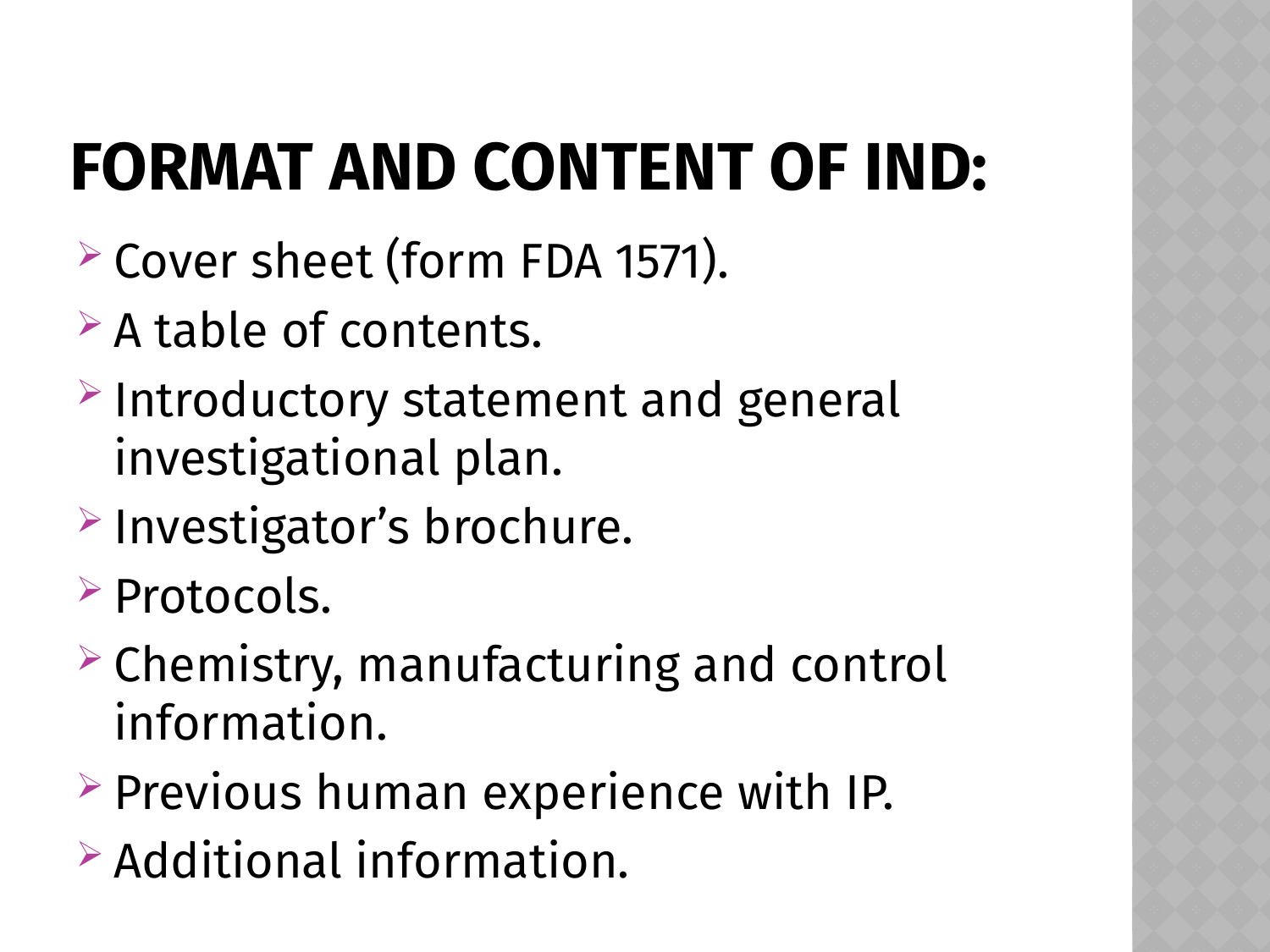

# FORMAT AND CONTENT OF IND:
Cover sheet (form FDA 1571).
A table of contents.
Introductory statement and general investigational plan.
Investigator’s brochure.
Protocols.
Chemistry, manufacturing and control information.
Previous human experience with IP.
Additional information.